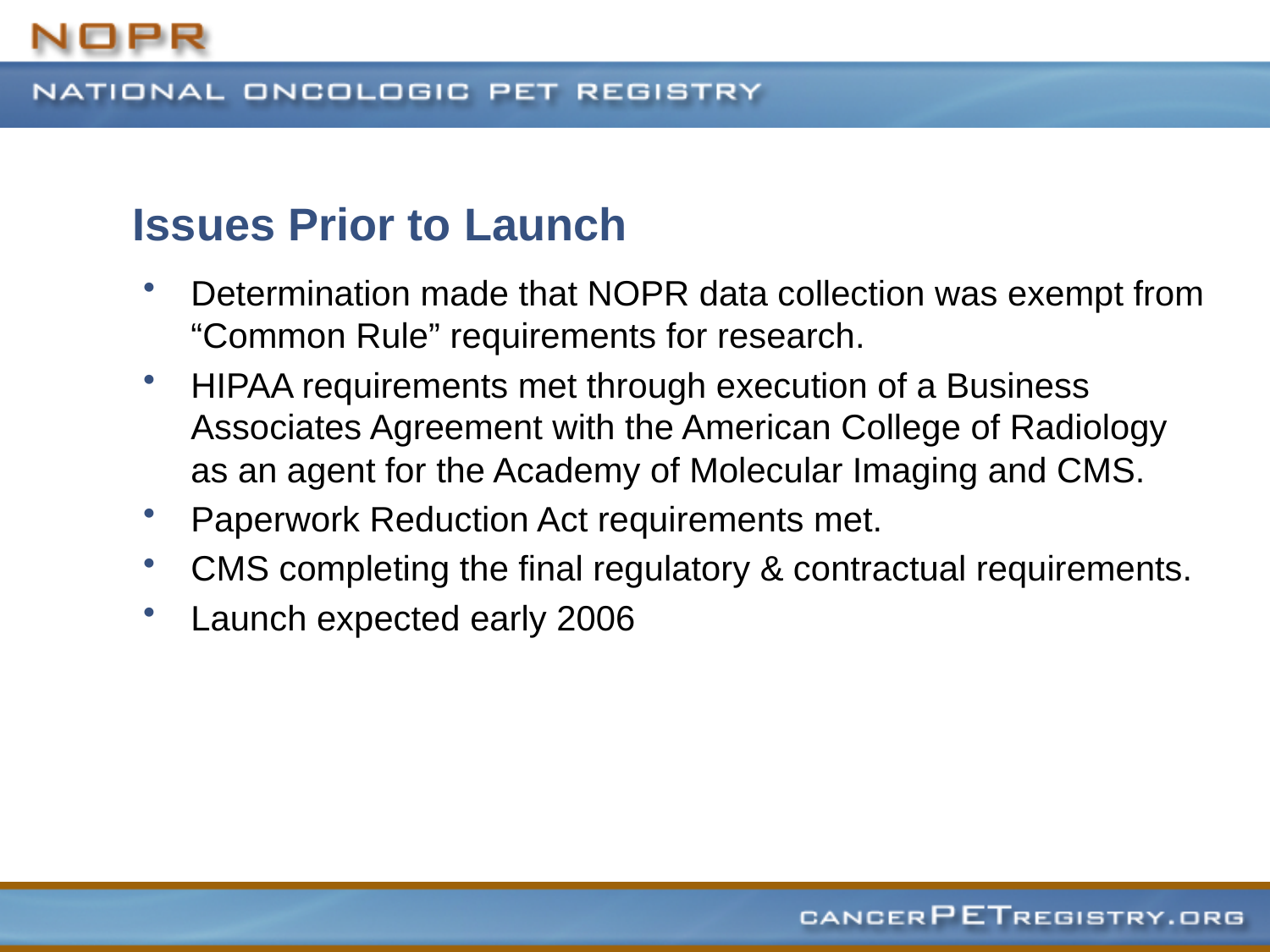

# Issues Prior to Launch
Determination made that NOPR data collection was exempt from “Common Rule” requirements for research.
HIPAA requirements met through execution of a Business Associates Agreement with the American College of Radiology as an agent for the Academy of Molecular Imaging and CMS.
Paperwork Reduction Act requirements met.
CMS completing the final regulatory & contractual requirements.
Launch expected early 2006